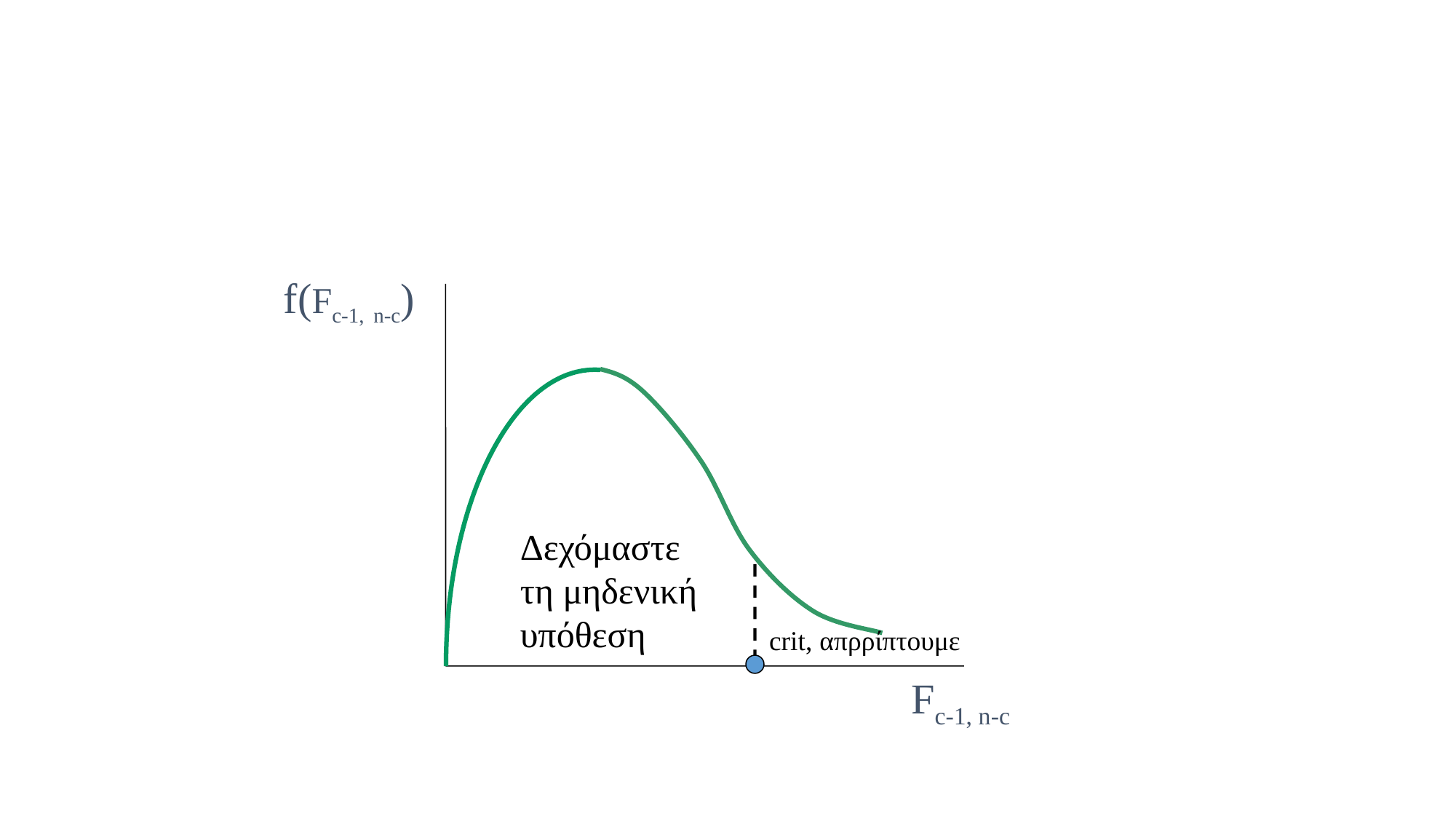

f(Fc-1, n-c)

Δεχόμαστε τη μηδενική υπόθεση

crit, απρρίπτουμε

Fc-1, n-c